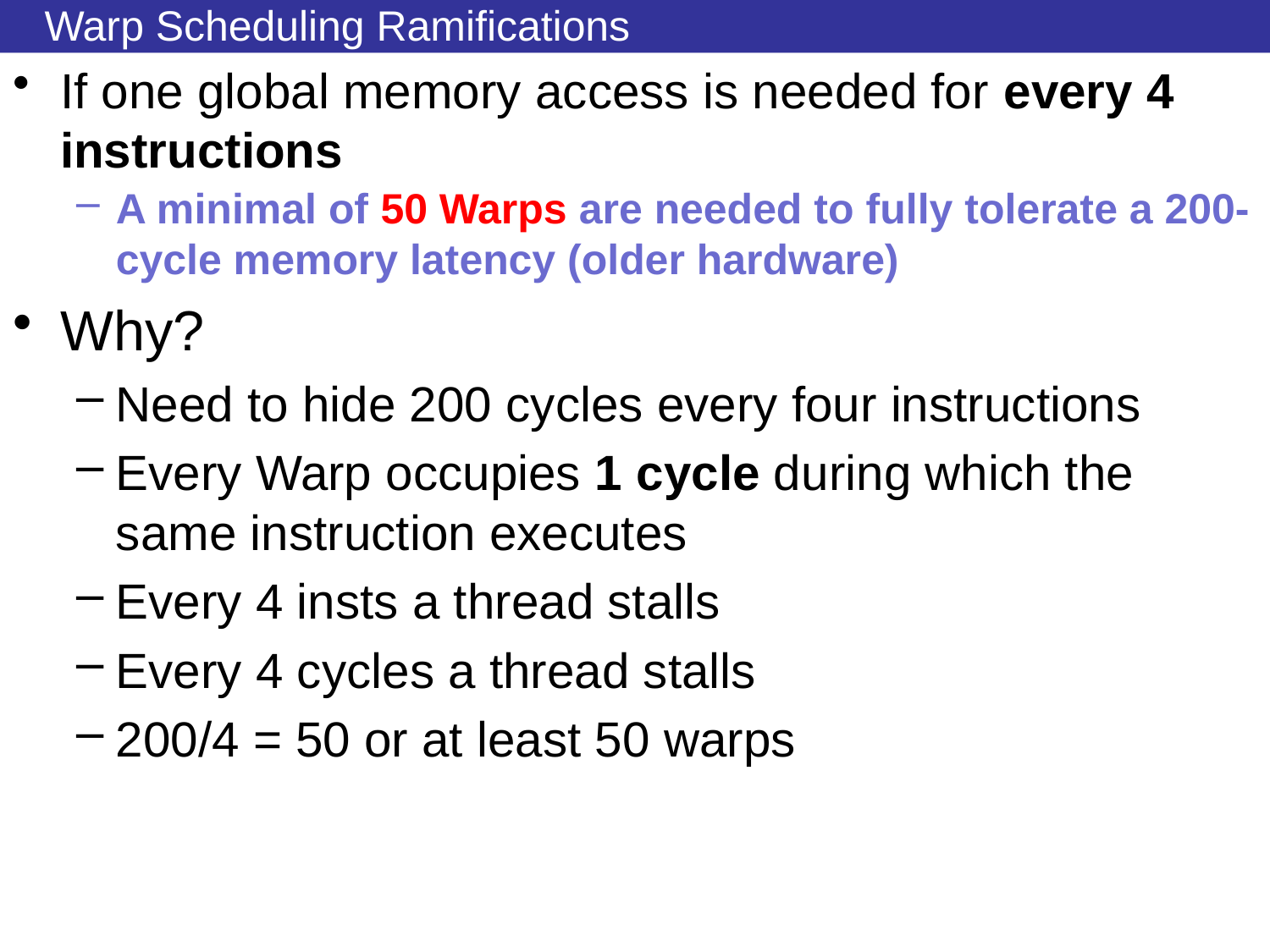

# Warp Scheduling Ramifications
If one global memory access is needed for every 4 instructions
A minimal of 50 Warps are needed to fully tolerate a 200-cycle memory latency (older hardware)
Why?
Need to hide 200 cycles every four instructions
Every Warp occupies 1 cycle during which the same instruction executes
Every 4 insts a thread stalls
Every 4 cycles a thread stalls
200/4 = 50 or at least 50 warps